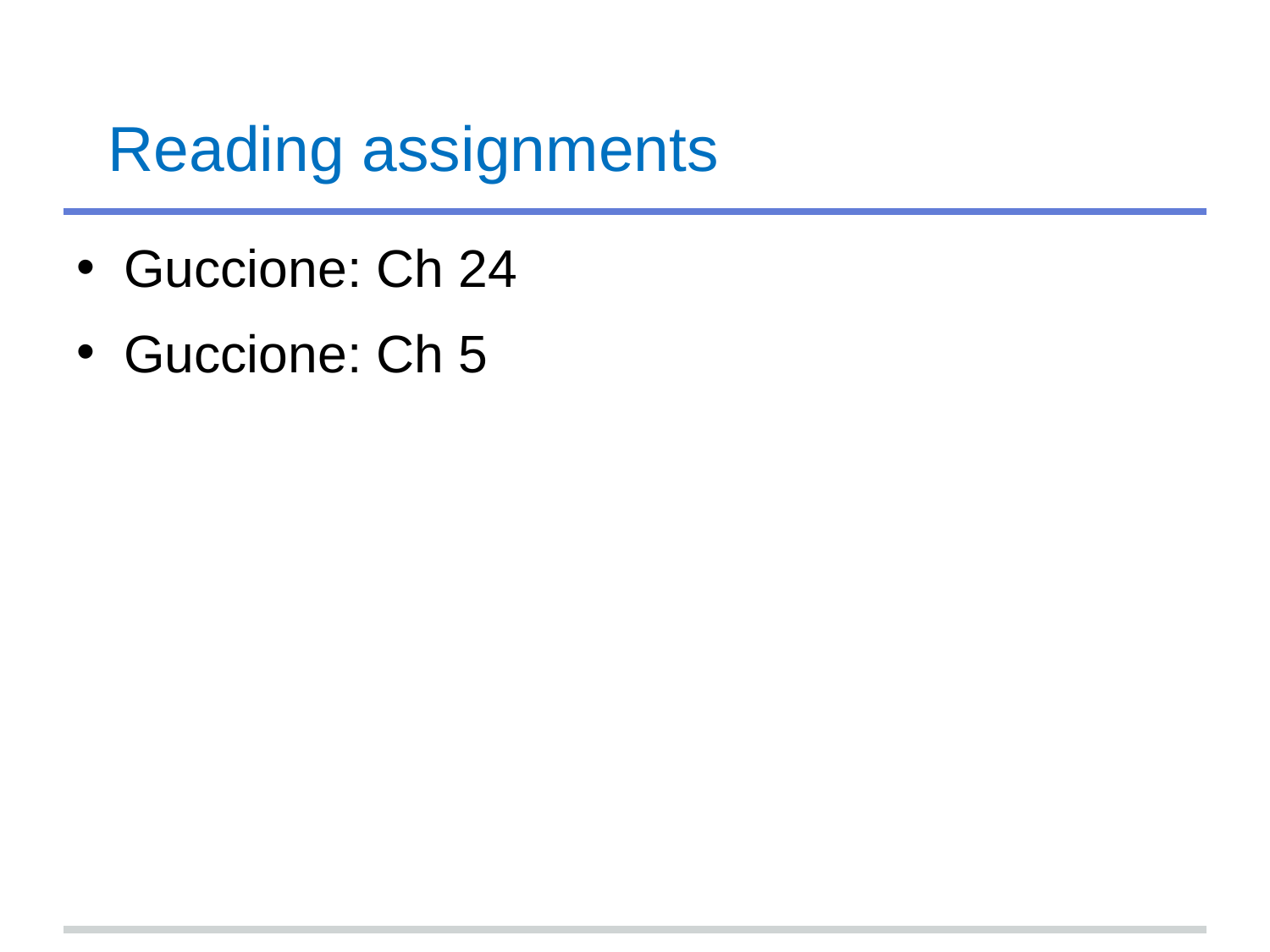

# Reading assignments
Guccione: Ch 24
Guccione: Ch 5